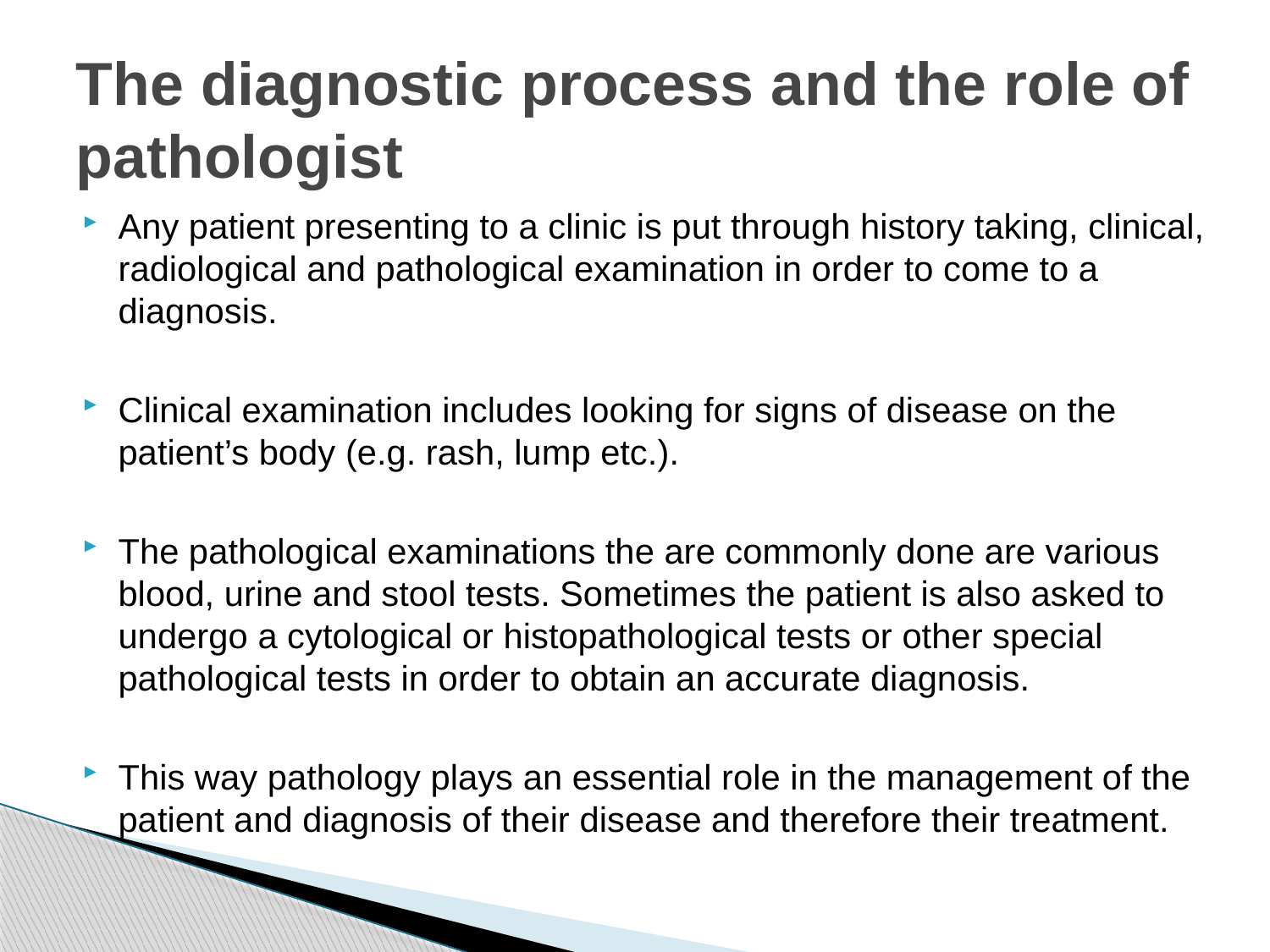

# The diagnostic process and the role of pathologist
Any patient presenting to a clinic is put through history taking, clinical, radiological and pathological examination in order to come to a diagnosis.

Clinical examination includes looking for signs of disease on the patient’s body (e.g. rash, lump etc.).

The pathological examinations the are commonly done are various blood, urine and stool tests. Sometimes the patient is also asked to undergo a cytological or histopathological tests or other special pathological tests in order to obtain an accurate diagnosis.

This way pathology plays an essential role in the management of the patient and diagnosis of their disease and therefore their treatment.